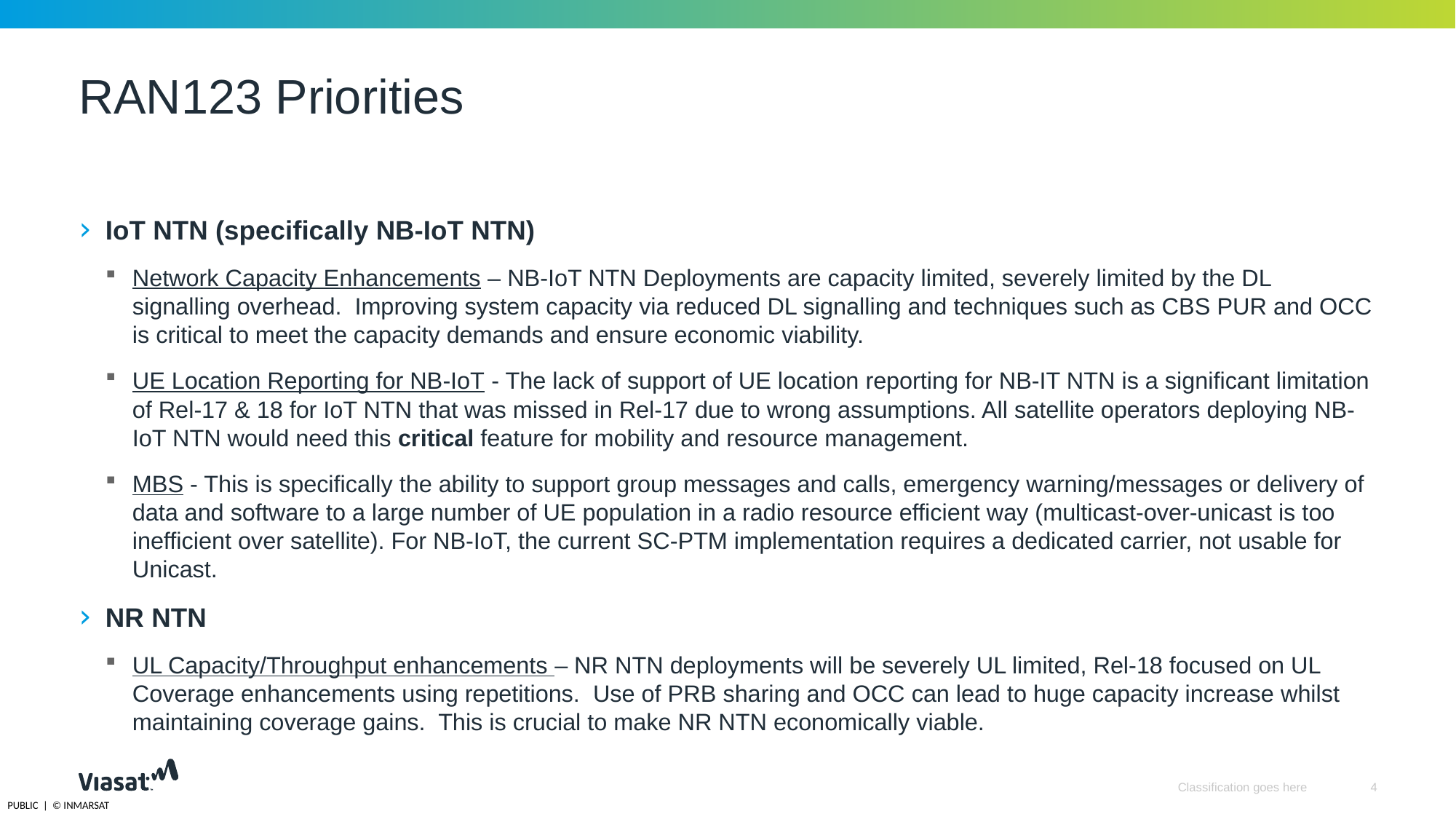

# RAN123 Priorities
IoT NTN (specifically NB-IoT NTN)
Network Capacity Enhancements – NB-IoT NTN Deployments are capacity limited, severely limited by the DL signalling overhead.  Improving system capacity via reduced DL signalling and techniques such as CBS PUR and OCC is critical to meet the capacity demands and ensure economic viability.
UE Location Reporting for NB-IoT - The lack of support of UE location reporting for NB-IT NTN is a significant limitation of Rel-17 & 18 for IoT NTN that was missed in Rel-17 due to wrong assumptions. All satellite operators deploying NB-IoT NTN would need this critical feature for mobility and resource management.
MBS - This is specifically the ability to support group messages and calls, emergency warning/messages or delivery of data and software to a large number of UE population in a radio resource efficient way (multicast-over-unicast is too inefficient over satellite). For NB-IoT, the current SC-PTM implementation requires a dedicated carrier, not usable for Unicast.
NR NTN
UL Capacity/Throughput enhancements – NR NTN deployments will be severely UL limited, Rel-18 focused on UL Coverage enhancements using repetitions.  Use of PRB sharing and OCC can lead to huge capacity increase whilst maintaining coverage gains.  This is crucial to make NR NTN economically viable.

Classification goes here
4